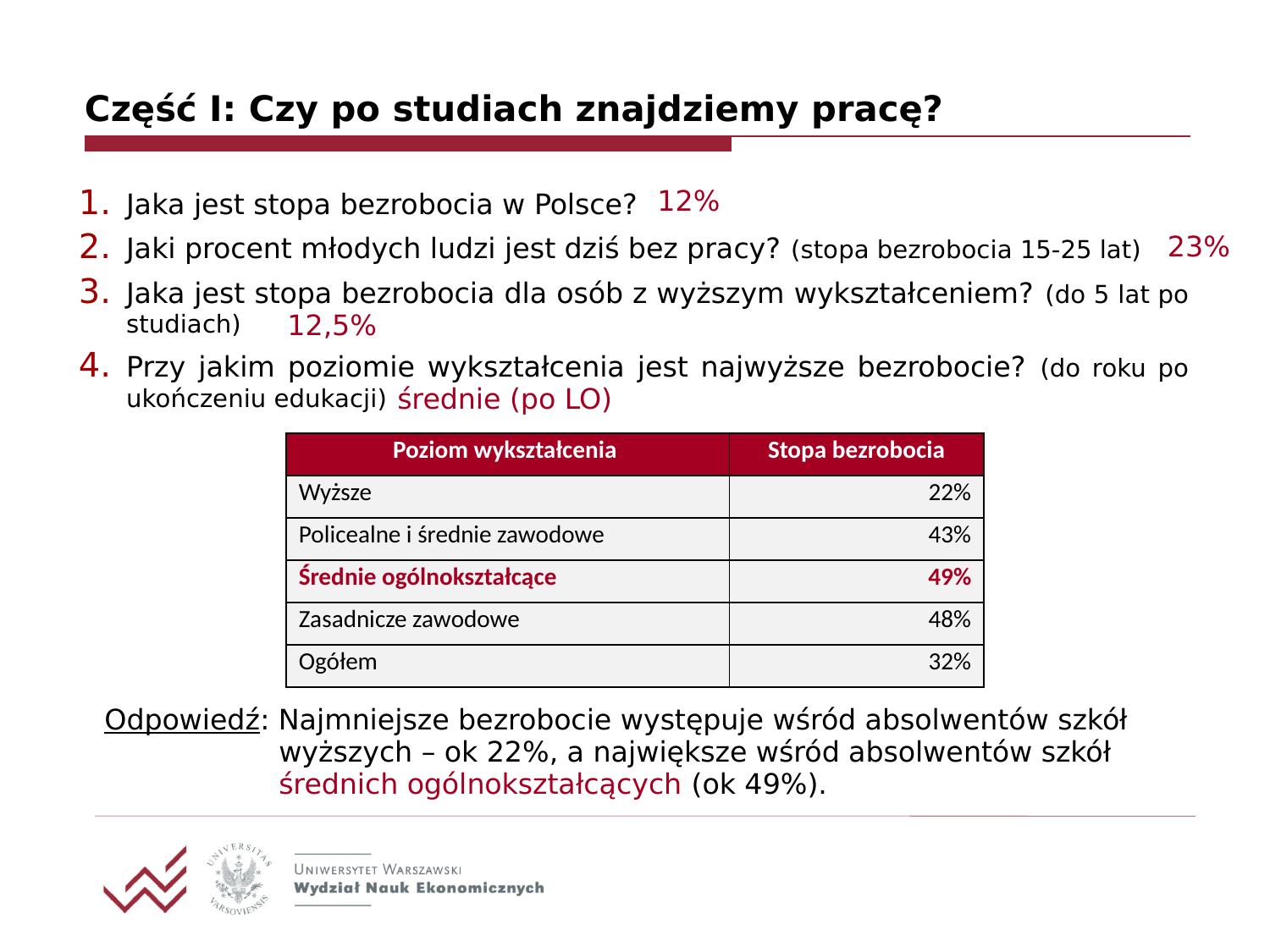

# Część I: Czy po studiach znajdziemy pracę?
12%
Jaka jest stopa bezrobocia w Polsce?
Jaki procent młodych ludzi jest dziś bez pracy? (stopa bezrobocia 15-25 lat)
Jaka jest stopa bezrobocia dla osób z wyższym wykształceniem? (do 5 lat po studiach)
Przy jakim poziomie wykształcenia jest najwyższe bezrobocie? (do roku po ukończeniu edukacji)

23%
12,5%
średnie (po LO)
| Poziom wykształcenia | Stopa bezrobocia |
| --- | --- |
| Wyższe | 22% |
| Policealne i średnie zawodowe | 43% |
| Średnie ogólnokształcące | 49% |
| Zasadnicze zawodowe | 48% |
| Ogółem | 32% |
Odpowiedź: Najmniejsze bezrobocie występuje wśród absolwentów szkół wyższych – ok 22%, a największe wśród absolwentów szkół średnich ogólnokształcących (ok 49%).